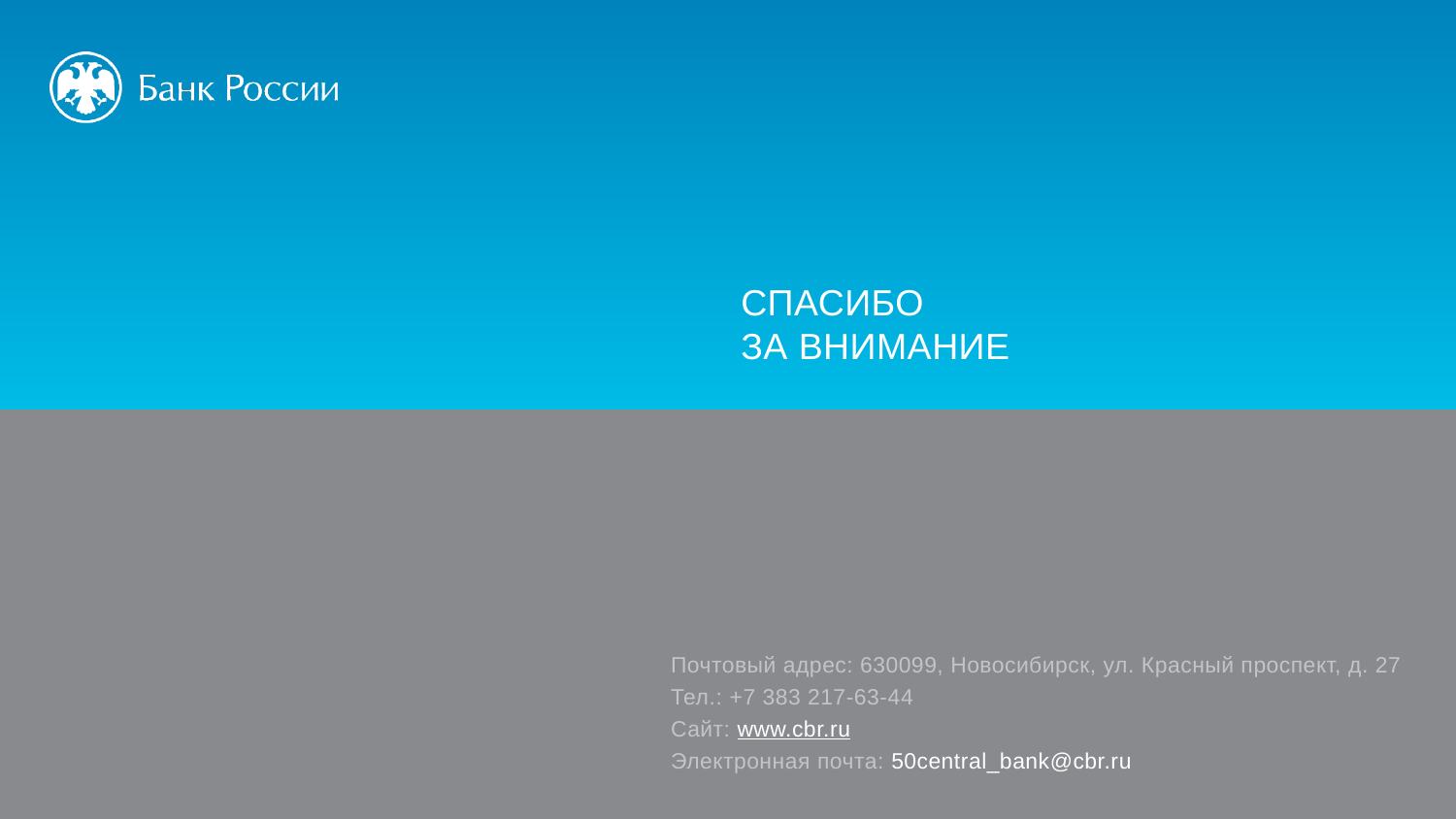

Спасибо
за внимание
Почтовый адрес: 630099, Новосибирск, ул. Красный проспект, д. 27
Тел.: +7 383 217-63-44
Сайт: www.cbr.ru
Электронная почта: 50central_bank@cbr.ru